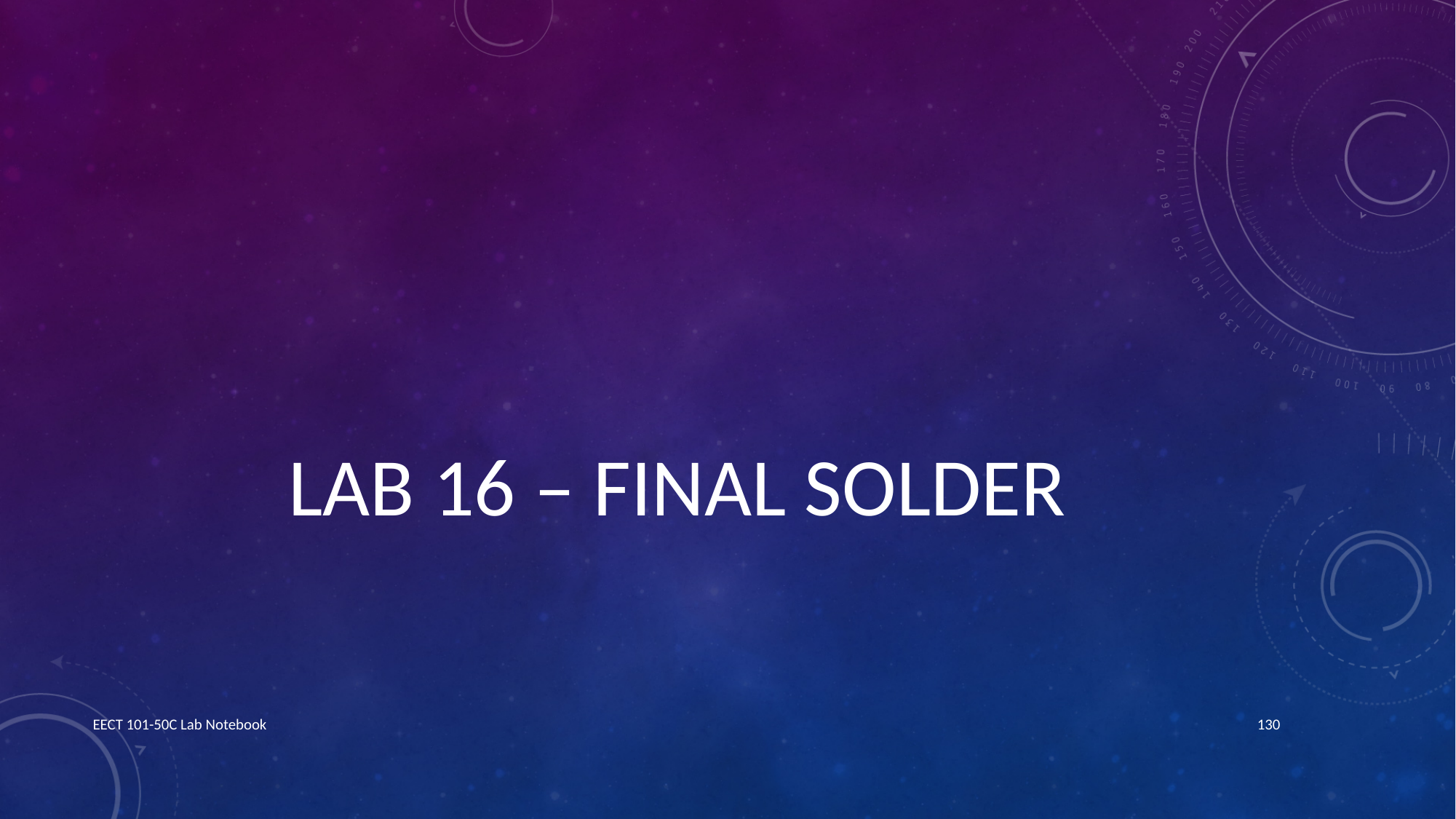

# Lab 16 – Final Solder
EECT 101-50C Lab Notebook
130